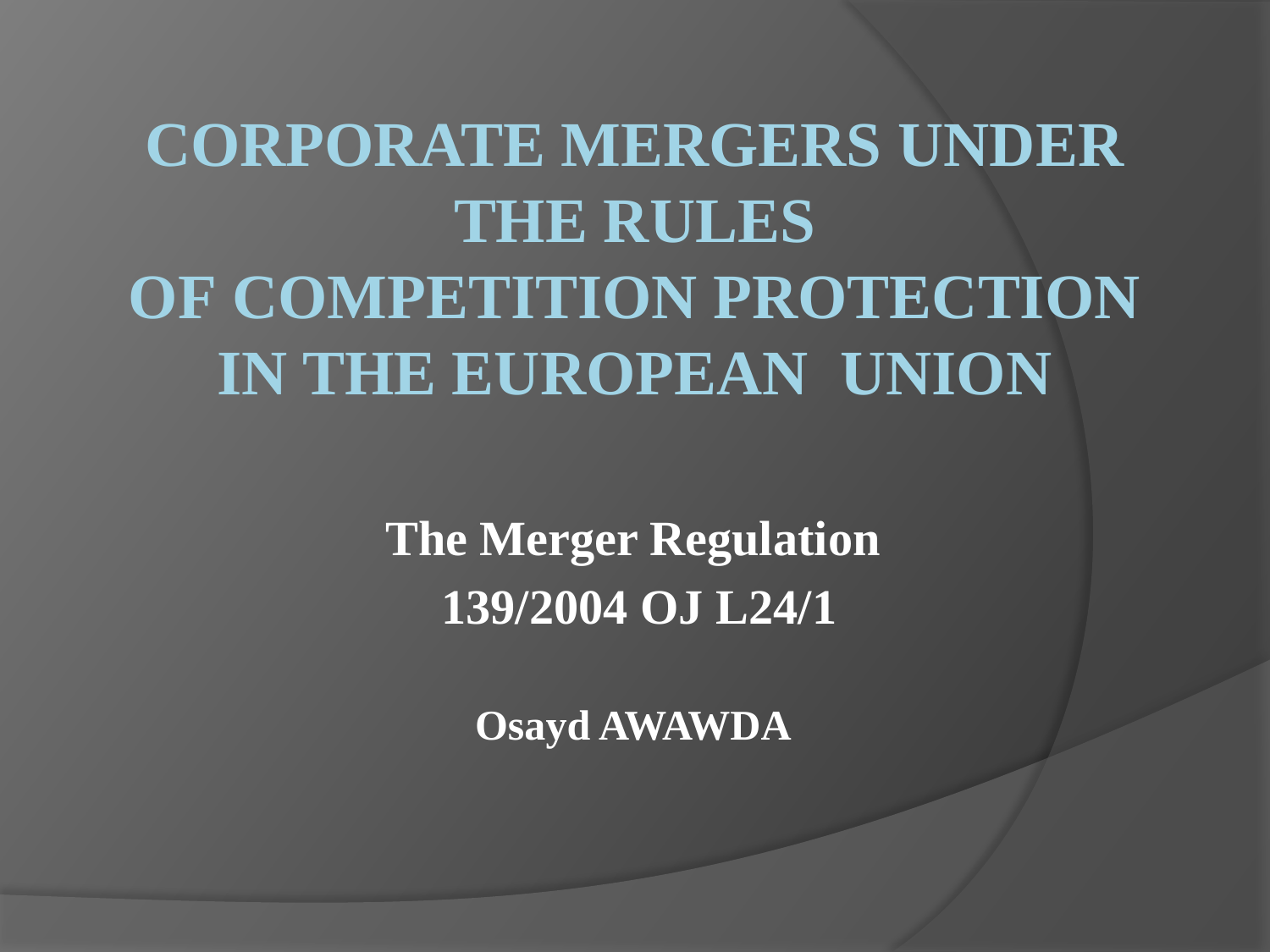

# Corporate Mergers under the Rules of Competition Protection in the European  Union
The Merger Regulation
 139/2004 OJ L24/1

Osayd AWAWDA